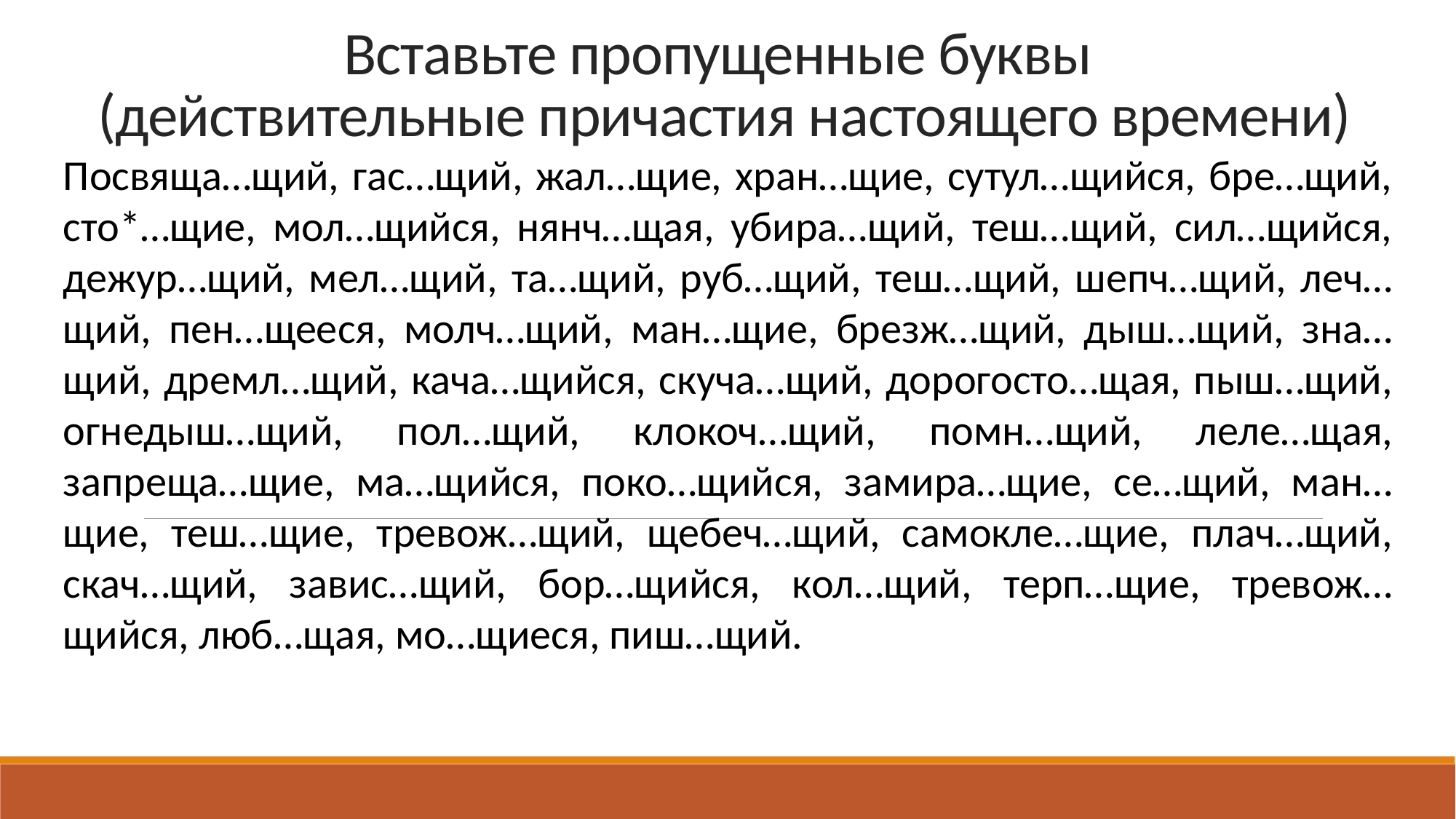

# Вставьте пропущенные буквы (действительные причастия настоящего времени)

Посвяща…щий, гас…щий, жал…щие, хран…щие, сутул…щийся, бре…щий, сто*…щие, мол…щийся, нянч…щая, убира…щий, теш…щий, сил…щийся, дежур…щий, мел…щий, та…щий, руб…щий, теш…щий, шепч…щий, леч…щий, пен…щееся, молч…щий, ман…щие, брезж…щий, дыш…щий, зна…щий, дремл…щий, кача…щийся, скуча…щий, дорогосто…щая, пыш…щий, огнедыш…щий, пол…щий, клокоч…щий, помн…щий, леле…щая, запреща…щие, ма…щийся, поко…щийся, замира…щие, се…щий, ман…щие, теш…щие, тревож…щий, щебеч…щий, самокле…щие, плач…щий, скач…щий, завис…щий, бор…щийся, кол…щий, терп…щие, тревож…щийся, люб…щая, мо…щиеся, пиш…щий.